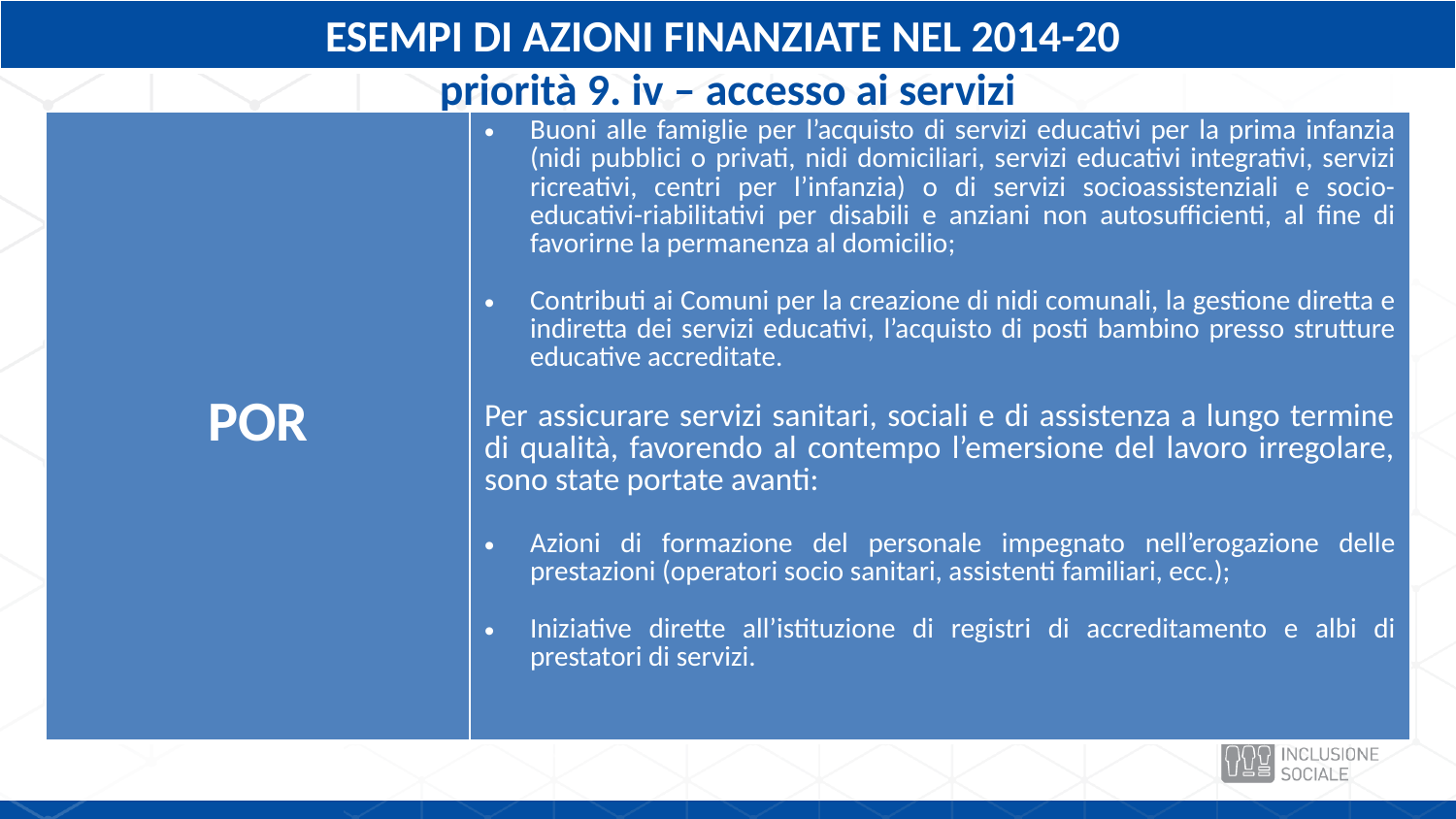

# ESEMPI DI AZIONI FINANZIATE NEL 2014-20 priorità 9. iv – accesso ai servizi
| POR | Buoni alle famiglie per l’acquisto di servizi educativi per la prima infanzia (nidi pubblici o privati, nidi domiciliari, servizi educativi integrativi, servizi ricreativi, centri per l’infanzia) o di servizi socioassistenziali e socio-educativi-riabilitativi per disabili e anziani non autosufficienti, al fine di favorirne la permanenza al domicilio; Contributi ai Comuni per la creazione di nidi comunali, la gestione diretta e indiretta dei servizi educativi, l’acquisto di posti bambino presso strutture educative accreditate. Per assicurare servizi sanitari, sociali e di assistenza a lungo termine di qualità, favorendo al contempo l’emersione del lavoro irregolare, sono state portate avanti: Azioni di formazione del personale impegnato nell’erogazione delle prestazioni (operatori socio sanitari, assistenti familiari, ecc.); Iniziative dirette all’istituzione di registri di accreditamento e albi di prestatori di servizi. |
| --- | --- |